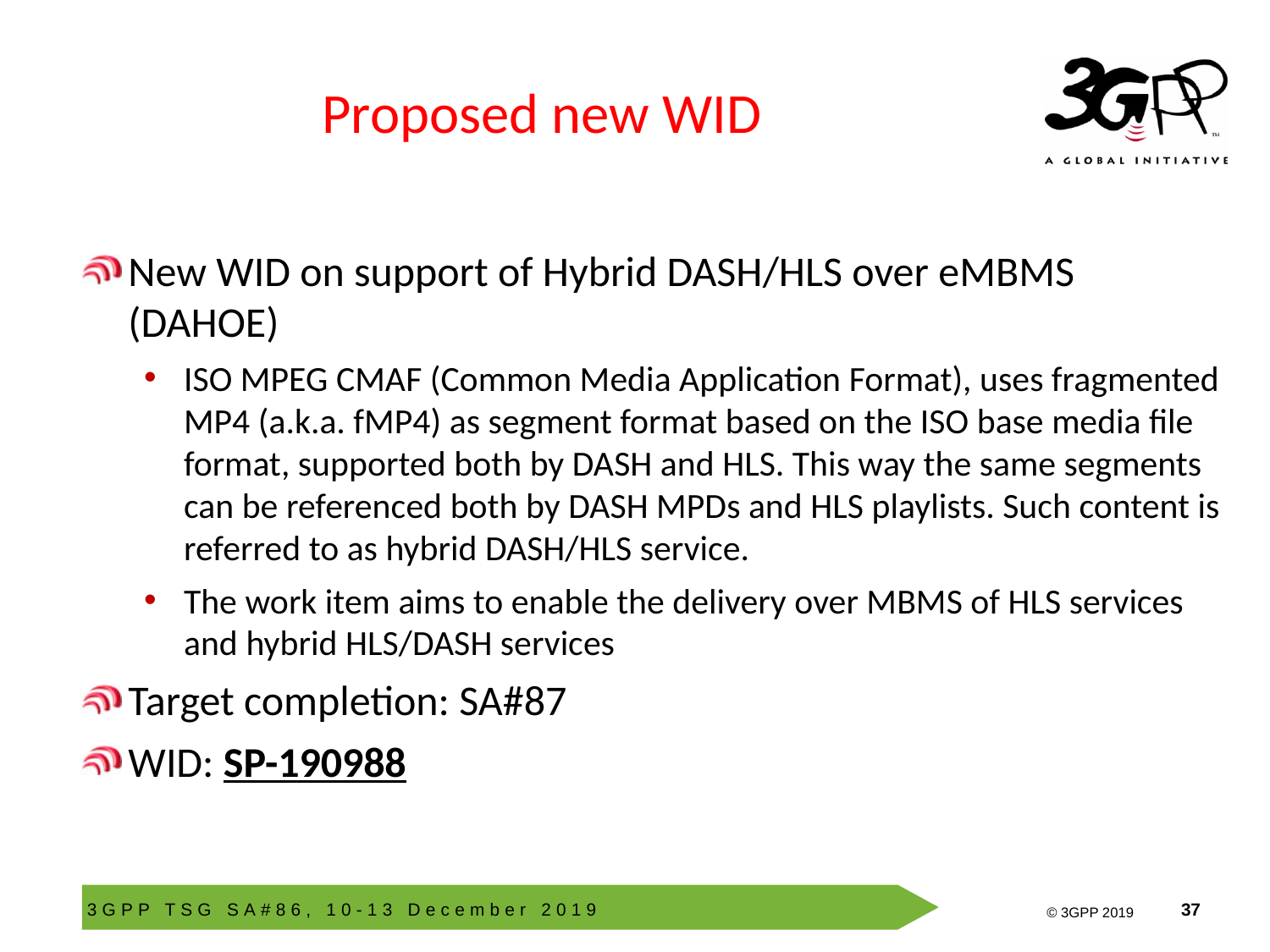

# Proposed new WID

New WID on support of Hybrid DASH/HLS over eMBMS (DAHOE)
ISO MPEG CMAF (Common Media Application Format), uses fragmented MP4 (a.k.a. fMP4) as segment format based on the ISO base media file format, supported both by DASH and HLS. This way the same segments can be referenced both by DASH MPDs and HLS playlists. Such content is referred to as hybrid DASH/HLS service.
The work item aims to enable the delivery over MBMS of HLS services and hybrid HLS/DASH services
Target completion: SA#87
WID: SP-190988